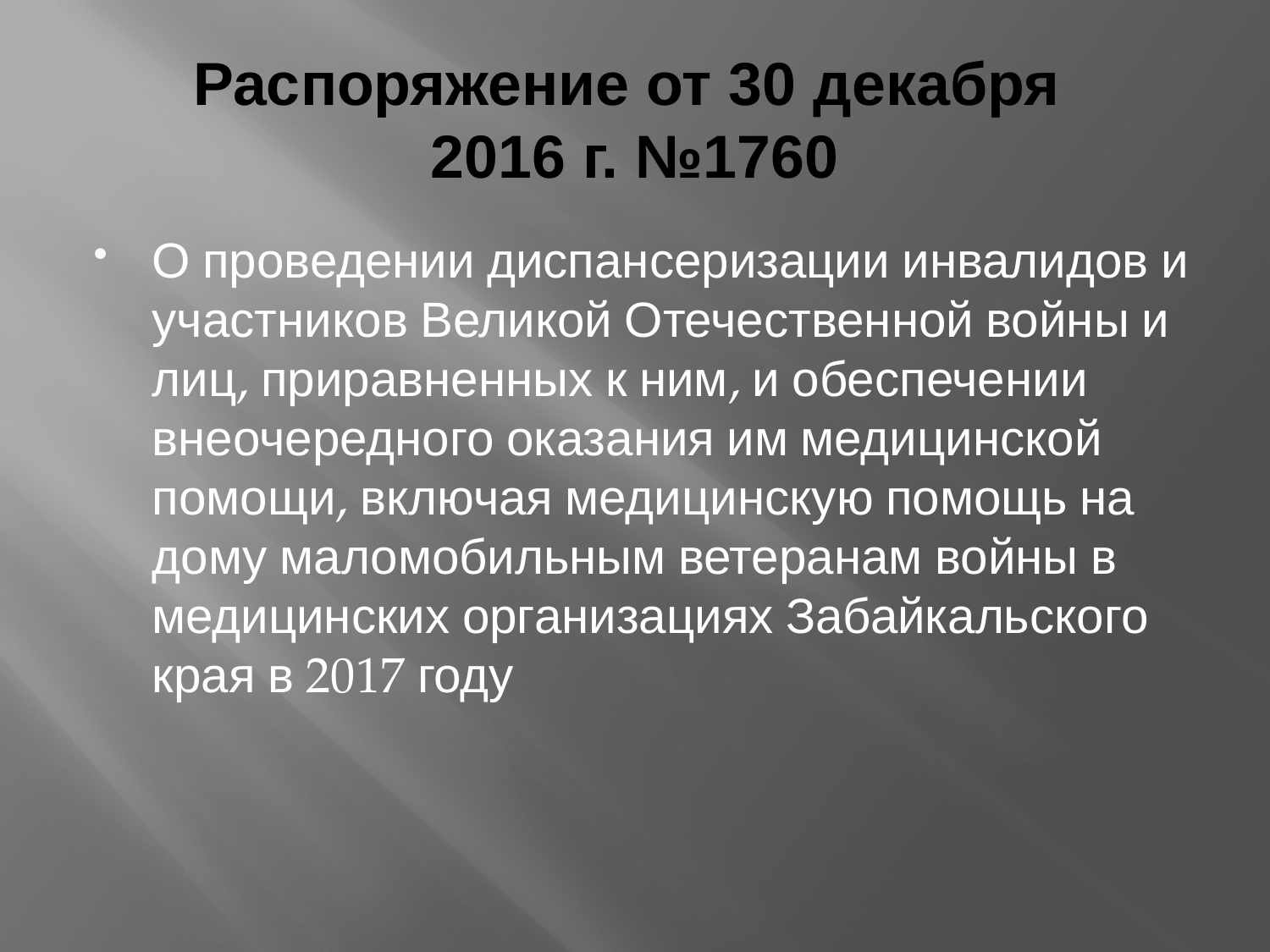

# Распоряжение от 30 декабря 2016 г. №1760
О проведении диспансеризации инвалидов и участников Великой Отечественной войны и лиц, приравненных к ним, и обеспечении внеочередного оказания им медицинской помощи, включая медицинскую помощь на дому маломобильным ветеранам войны в медицинских организациях Забайкальского края в 2017 году